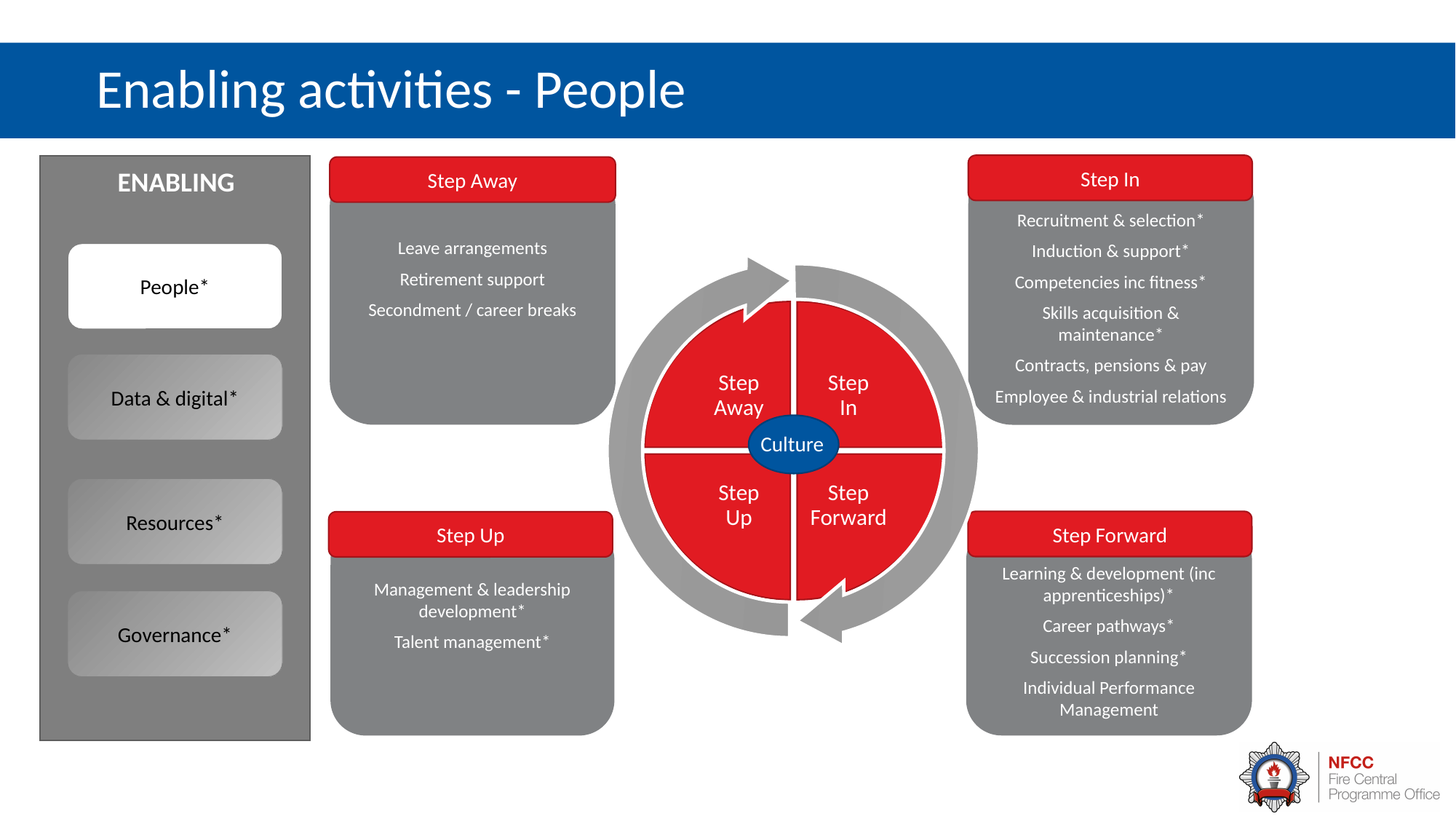

# Enabling activities - People
Step In
Recruitment & selection*
Induction & support*
Competencies inc fitness*
Skills acquisition & maintenance*
Contracts, pensions & pay
Employee & industrial relations

ENABLING
People*
Data & digital*
Resources*
Governance*
Step Away
Leave arrangements
Retirement support
Secondment / career breaks

Step Away
Step
In

Culture
Step
Up
Step Forward

Step Forward
Learning & development (inc apprenticeships)*
Career pathways*
Succession planning*
Individual Performance Management
Step Up
Management & leadership development*
Talent management*